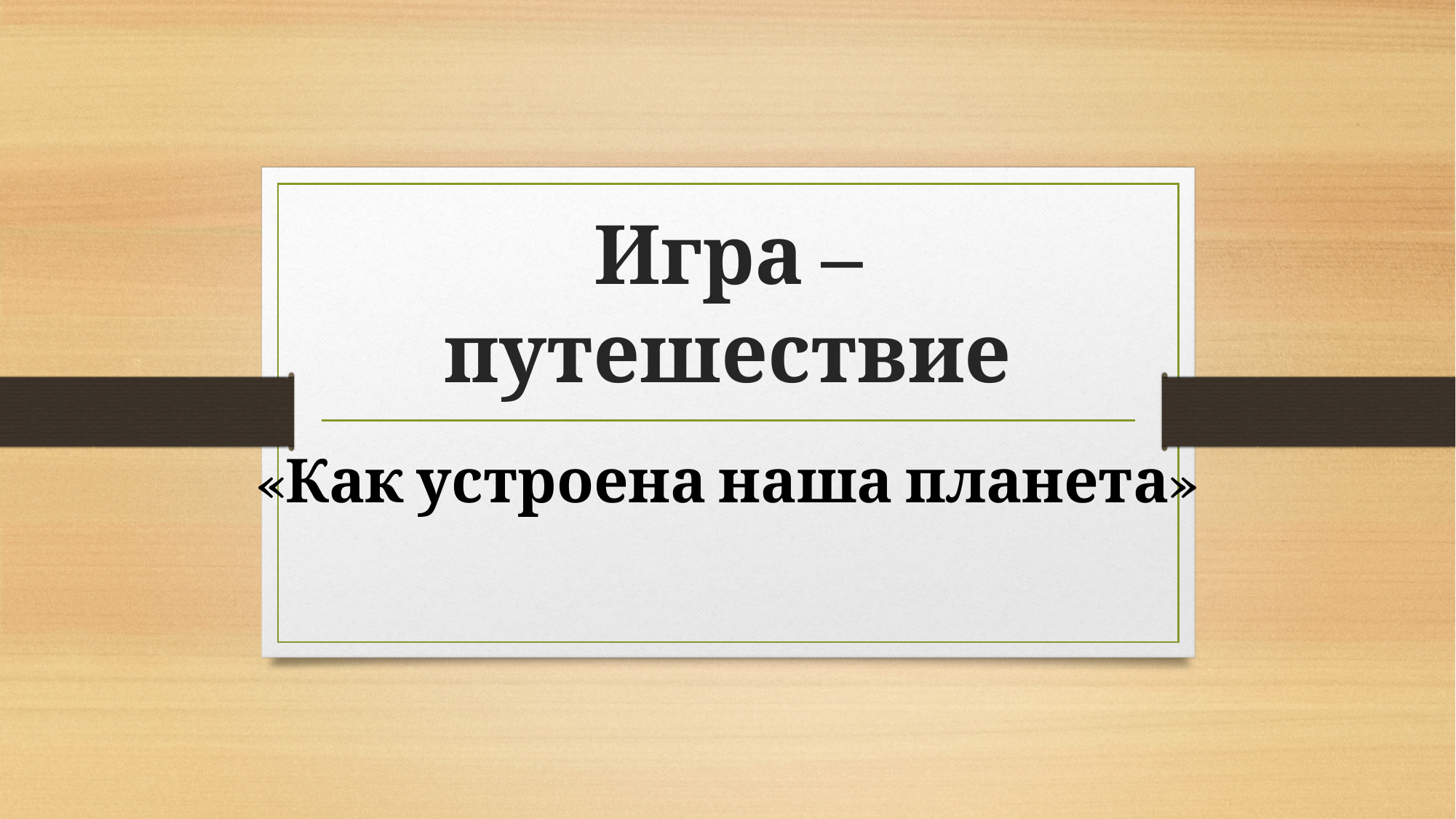

# Игра ‒ путешествие
«Как устроена наша планета»